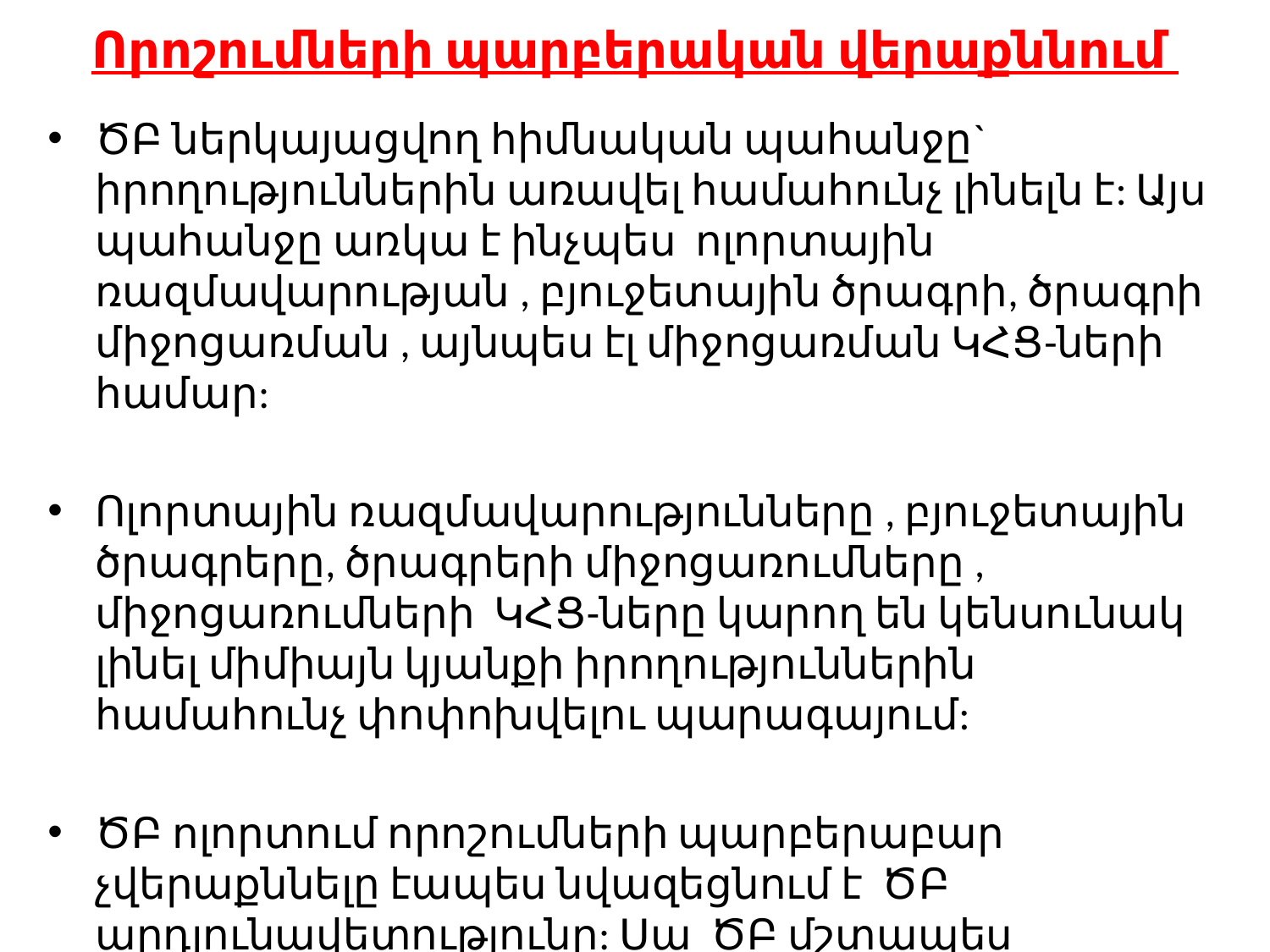

# Որոշումների պարբերական վերաքննում
ԾԲ ներկայացվող հիմնական պահանջը` իրողություններին առավել համահունչ լինելն է: Այս պահանջը առկա է ինչպես  ոլորտային ռազմավարության , բյուջետային ծրագրի, ծրագրի միջոցառման , այնպես էլ միջոցառման ԿՀՑ-ների համար:

Ոլորտային ռազմավարությունները , բյուջետային ծրագրերը, ծրագրերի միջոցառումները , միջոցառումների  ԿՀՑ-ները կարող են կենսունակ լինել միմիայն կյանքի իրողություններին  համահունչ փոփոխվելու պարագայում:

ԾԲ ոլորտում որոշումների պարբերաբար չվերաքննելը էապես նվազեցնում է  ԾԲ արդյունավետությունը: Սա  ԾԲ մշտապես արդյունավետ լինելու համար լրջագույն  մարտահրավեր է: